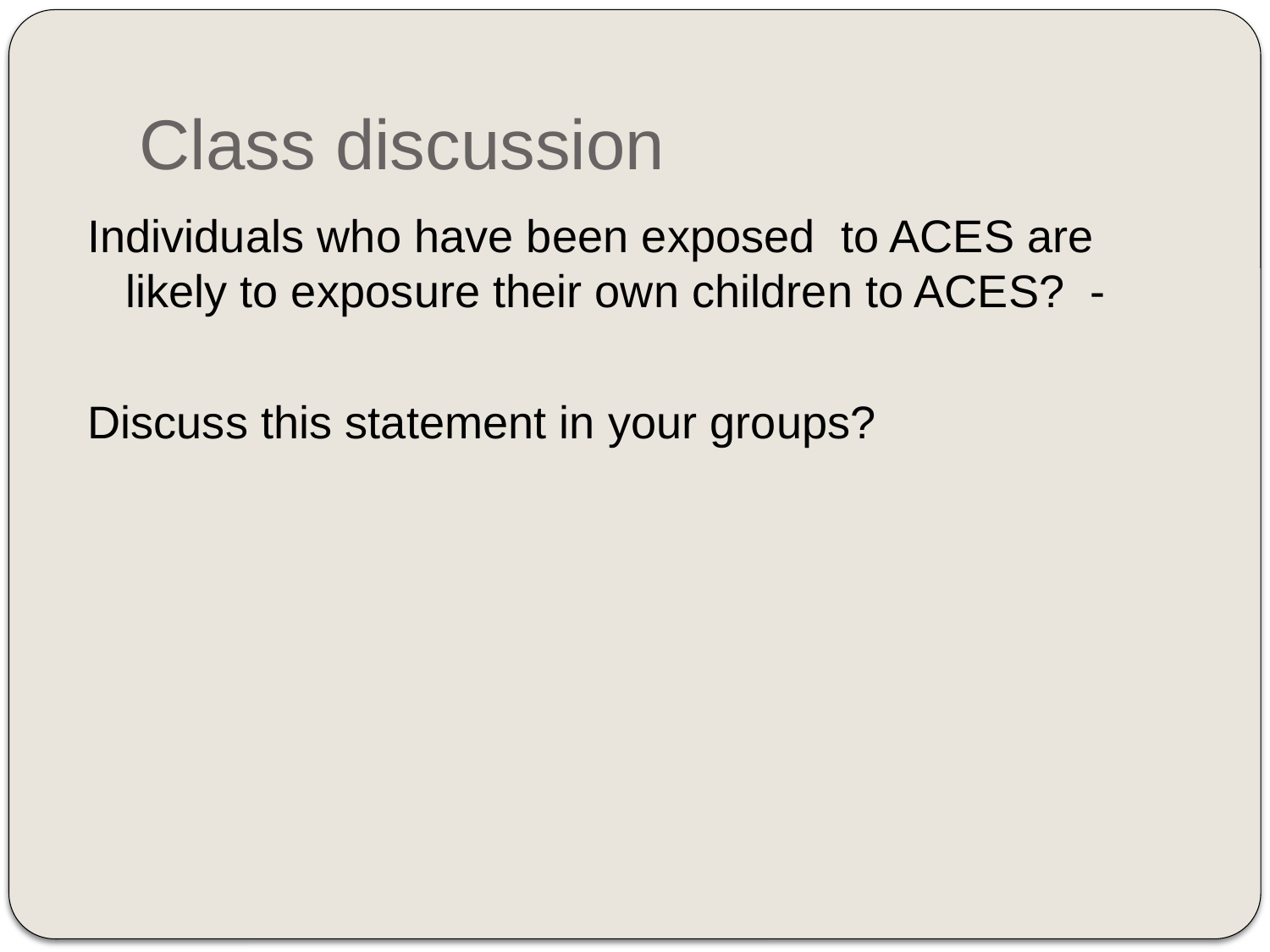

# Class discussion
Individuals who have been exposed  to ACES are likely to exposure their own children to ACES?  -

Discuss this statement in your groups?